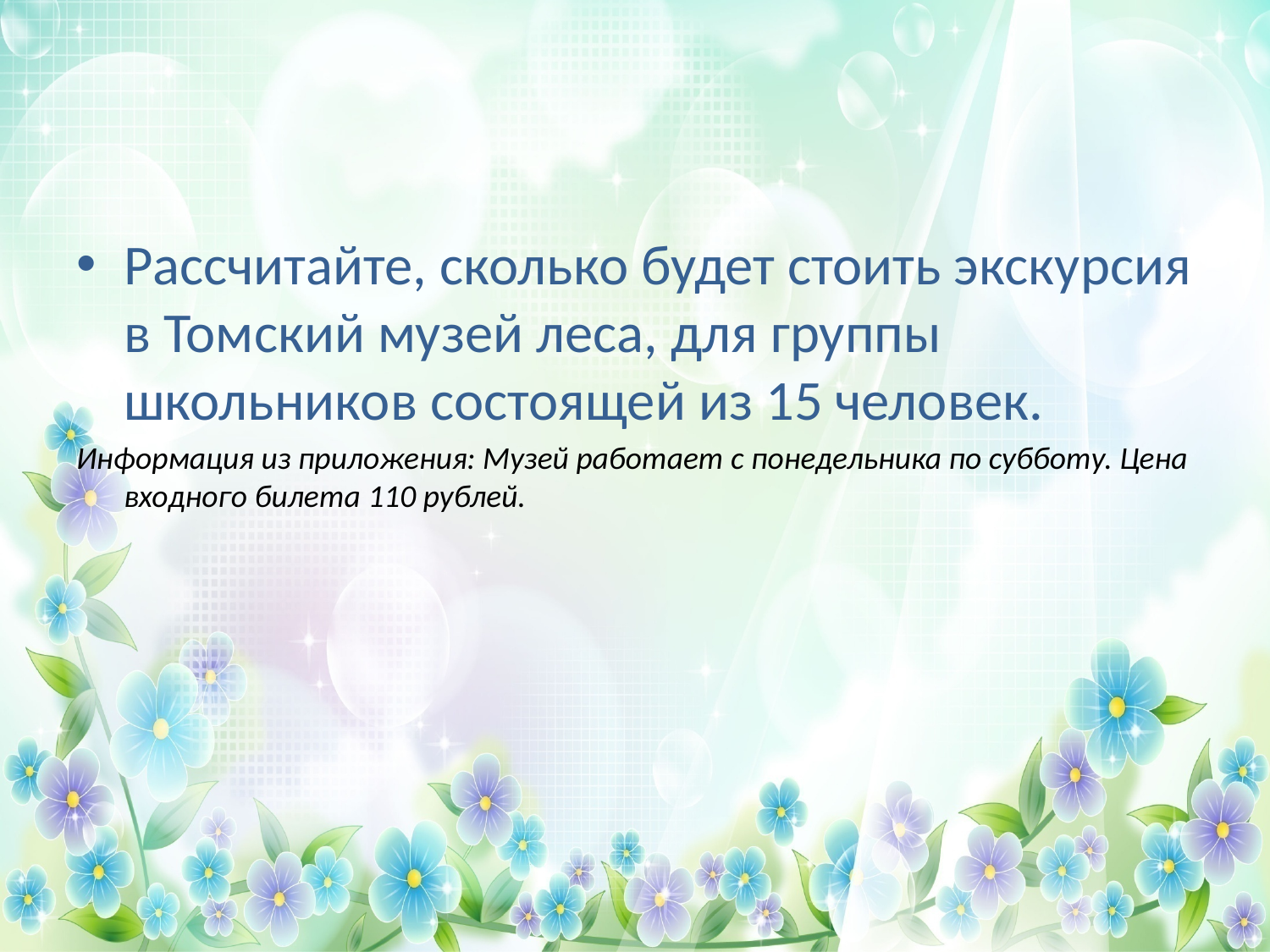

Рассчитайте, сколько будет стоить экскурсия в Томский музей леса, для группы школьников состоящей из 15 человек.
Информация из приложения: Музей работает с понедельника по субботу. Цена входного билета 110 рублей.